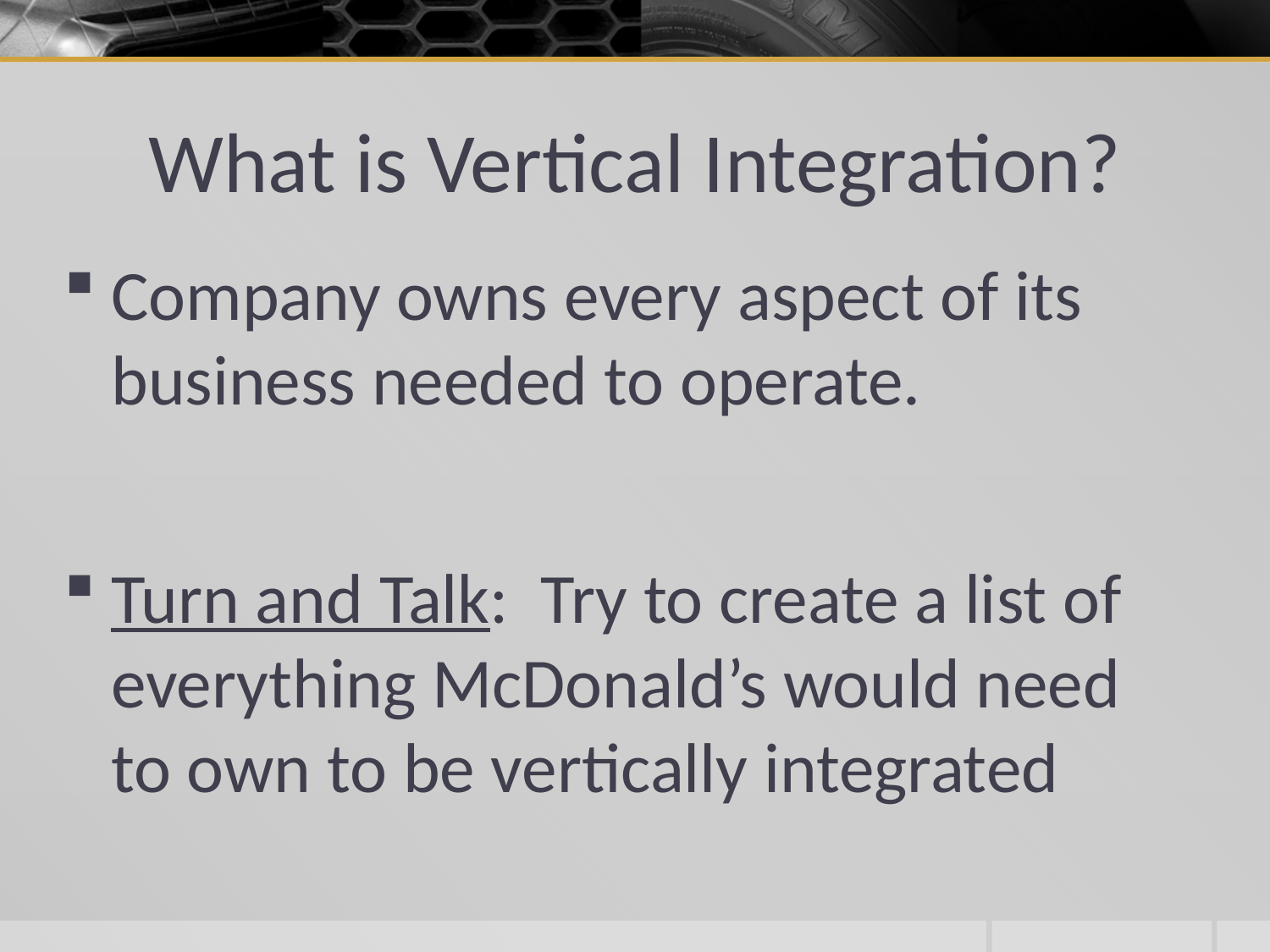

# What is Vertical Integration?
Company owns every aspect of its business needed to operate.

Turn and Talk:  Try to create a list of everything McDonald’s would need to own to be vertically integrated